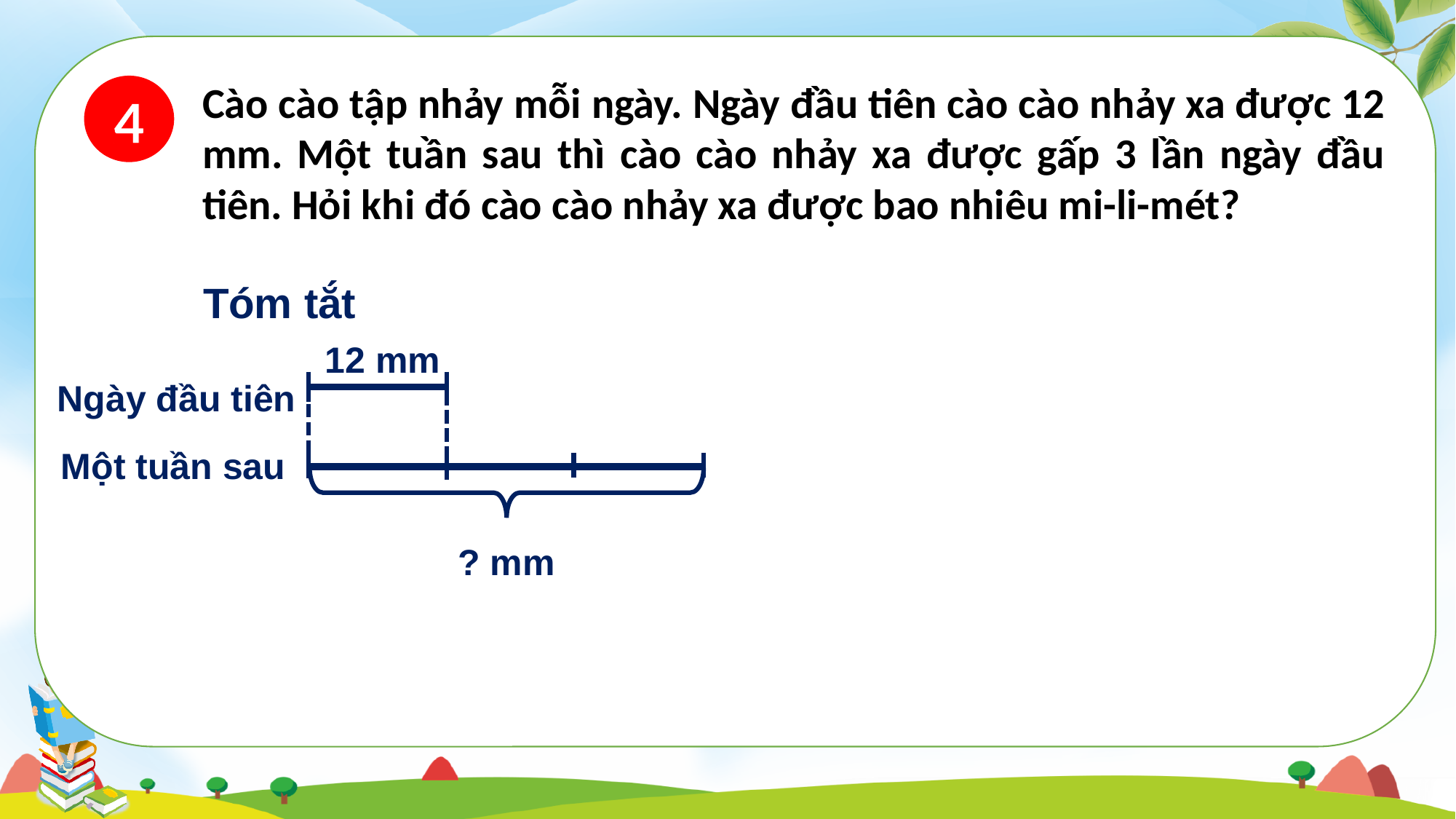

Cào cào tập nhảy mỗi ngày. Ngày đầu tiên cào cào nhảy xa được 12 mm. Một tuần sau thì cào cào nhảy xa được gấp 3 lần ngày đầu tiên. Hỏi khi đó cào cào nhảy xa được bao nhiêu mi-li-mét?
4
Tóm tắt

12 mm
Ngày đầu tiên
Một tuần sau
? mm